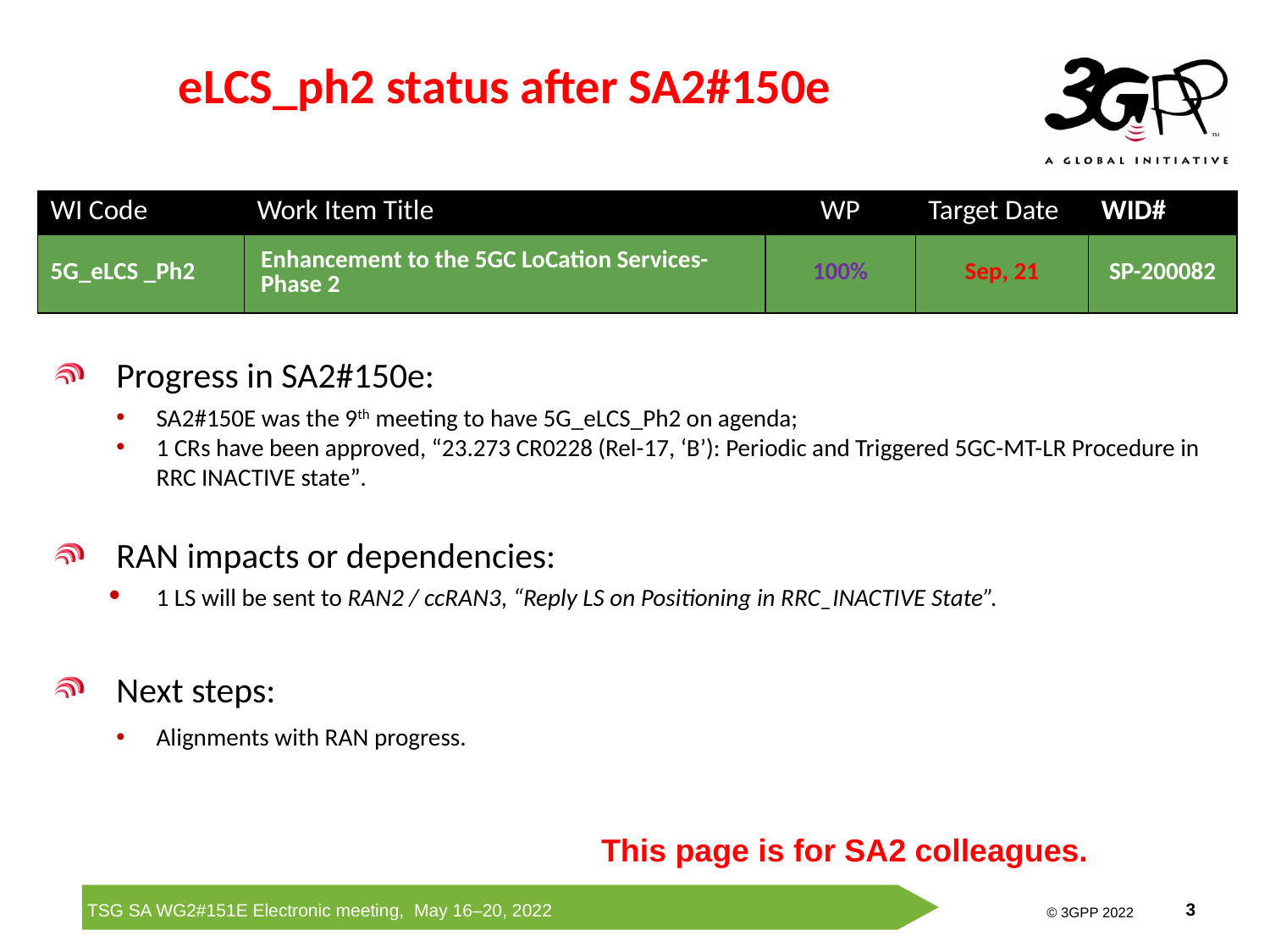

eLCS_ph2 status after SA2#150e
| WI Code | Work Item Title | WP | Target Date | WID# |
| --- | --- | --- | --- | --- |
| 5G\_eLCS \_Ph2 | Enhancement to the 5GC LoCation Services-Phase 2 | 100% | Sep, 21 | SP-200082 |
Progress in SA2#150e:
SA2#150E was the 9th meeting to have 5G_eLCS_Ph2 on agenda;
1 CRs have been approved, “23.273 CR0228 (Rel-17, ‘B’): Periodic and Triggered 5GC-MT-LR Procedure in RRC INACTIVE state”.

RAN impacts or dependencies:
1 LS will be sent to RAN2 / ccRAN3, “Reply LS on Positioning in RRC_INACTIVE State”.

Next steps:
Alignments with RAN progress.
This page is for SA2 colleagues.